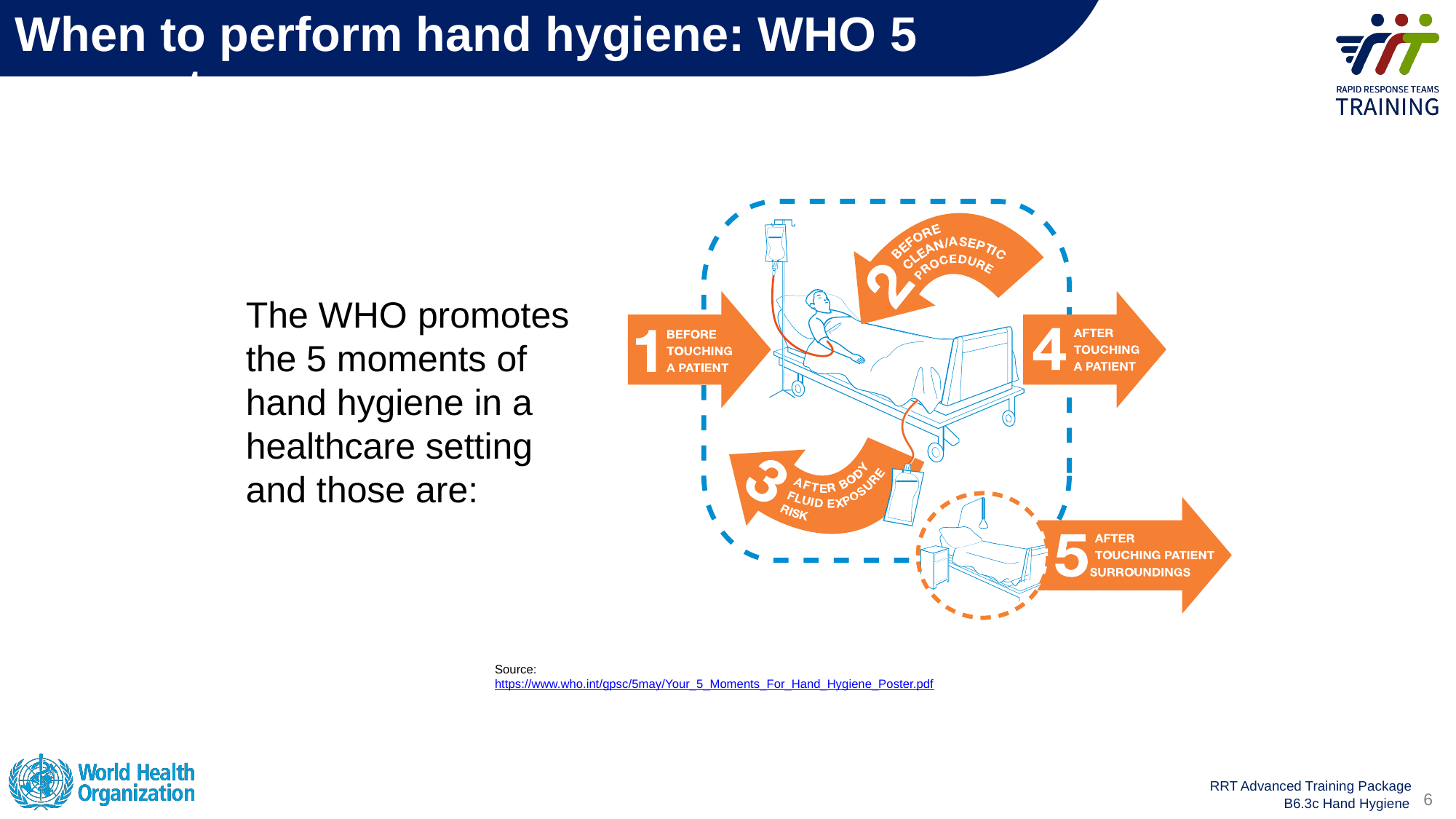

When to perform hand hygiene: WHO 5 moments

The WHO promotes the 5 moments of hand hygiene in a healthcare setting and those are:
Source: https://www.who.int/gpsc/5may/Your_5_Moments_For_Hand_Hygiene_Poster.pdf

5